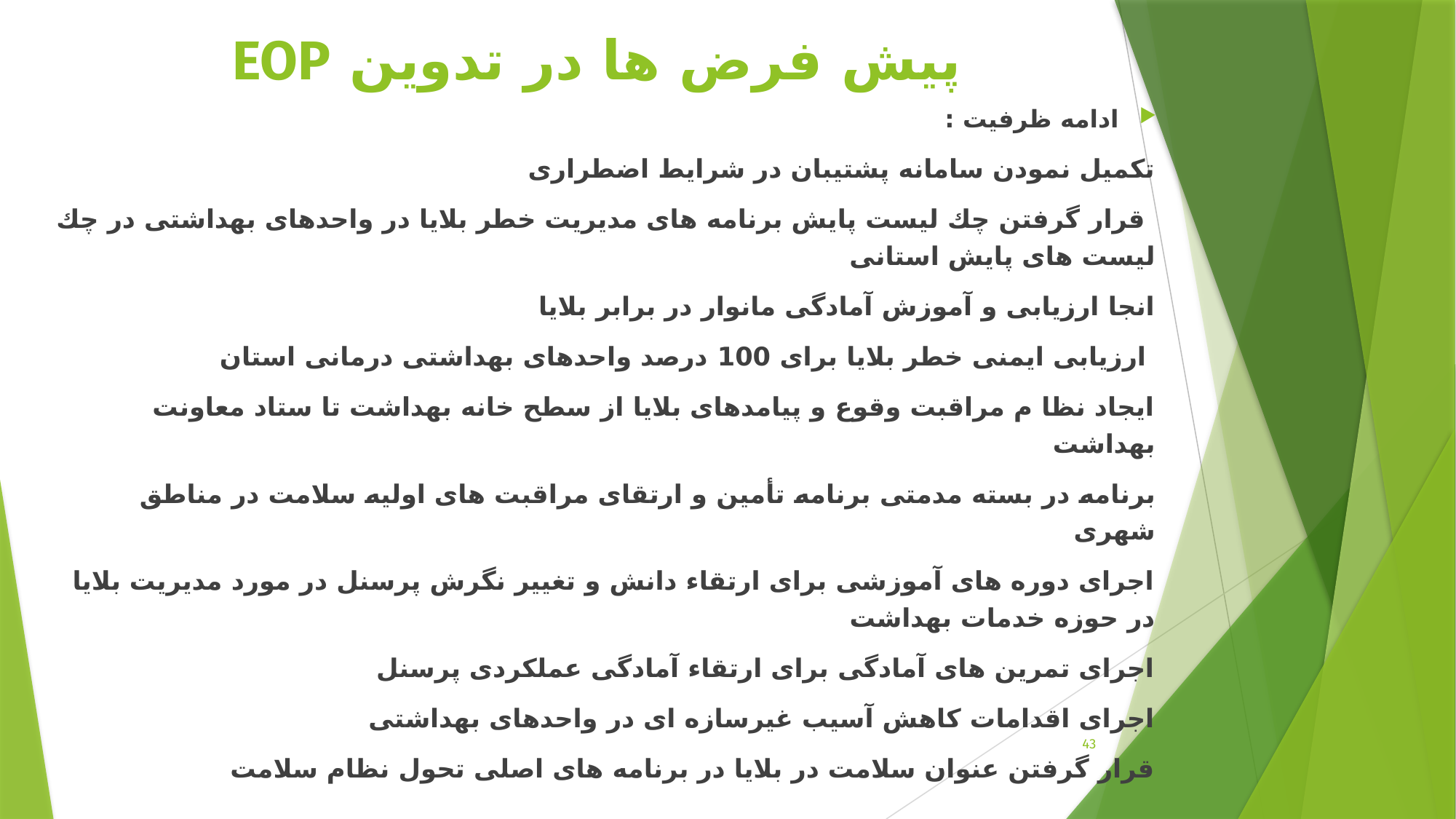

# پیش فرض ها در تدوین EOP
ادامه ظرفیت :
تکمیل نمودن سامانه پشتیبان در شرایط اضطراری
 قرار گرفتن چك لیست پایش برنامه های مدیریت خطر بلایا در واحدهای بهداشتی در چك لیست های پایش استانی
انجا ارزیابی و آموزش آمادگی مانوار در برابر بلایا
 ارزیابی ایمنی خطر بلایا برای 100 درصد واحدهای بهداشتی درمانی استان
ایجاد نظا م مراقبت وقوع و پیامدهای بلایا از سطح خانه بهداشت تا ستاد معاونت بهداشت
برنامه در بسته مدمتی برنامه تأمین و ارتقای مراقبت های اولیه سلامت در مناطق شهری
اجرای دوره های آموزشی برای ارتقاء دانش و تغییر نگرش پرسنل در مورد مدیریت بلایا در حوزه خدمات بهداشت
اجرای تمرین های آمادگی برای ارتقاء آمادگی عملکردی پرسنل
اجرای اقدامات کاهش آسیب غیرسازه ای در واحدهای بهداشتی
قرار گرفتن عنوان سلامت در بلایا در برنامه های اصلی تحول نظام سلامت

43